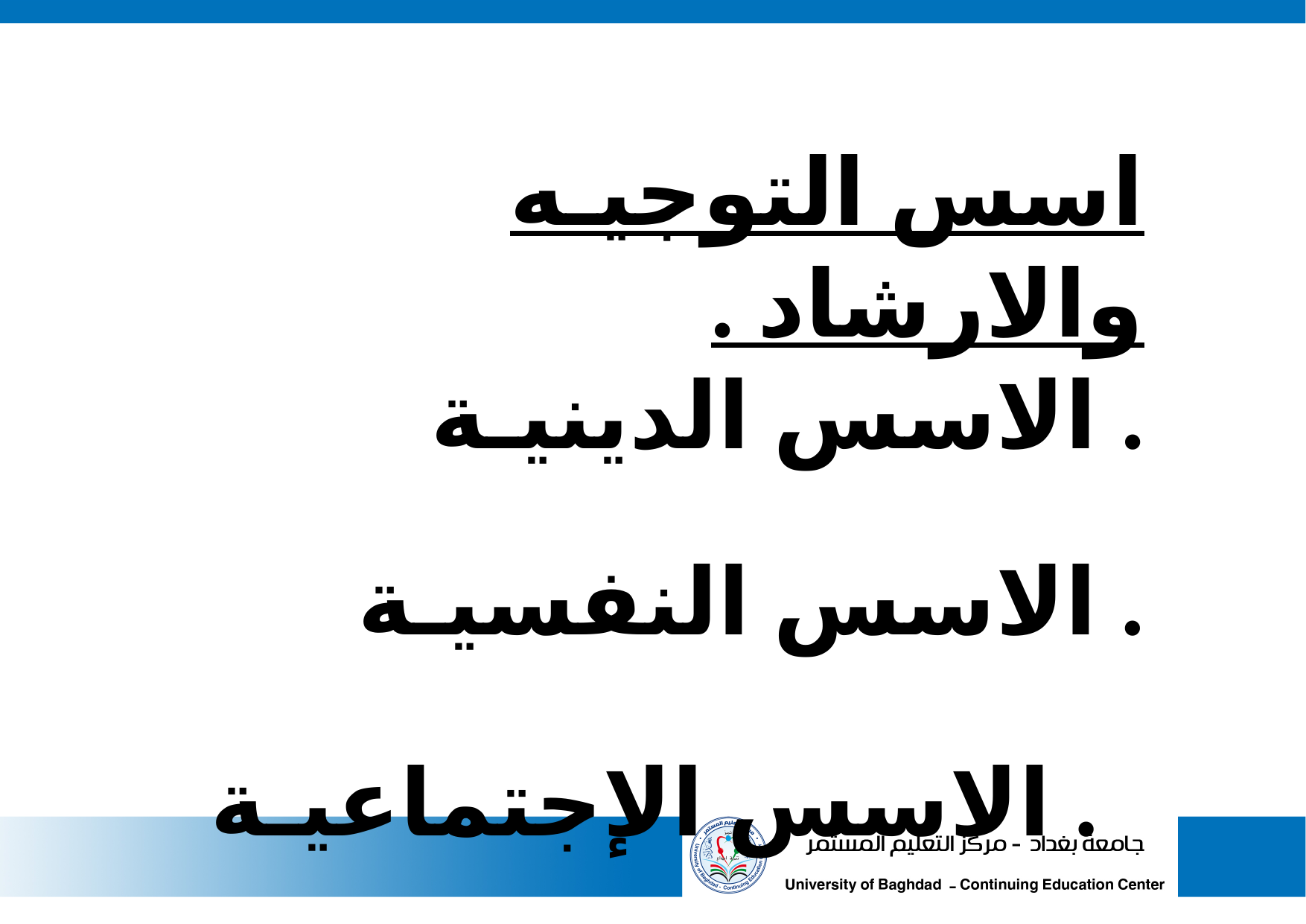

اسس التوجيـه والارشاد .
. الاسس الدينيـة
. الاسس النفسيـة
. الاسس الإجتماعيـة